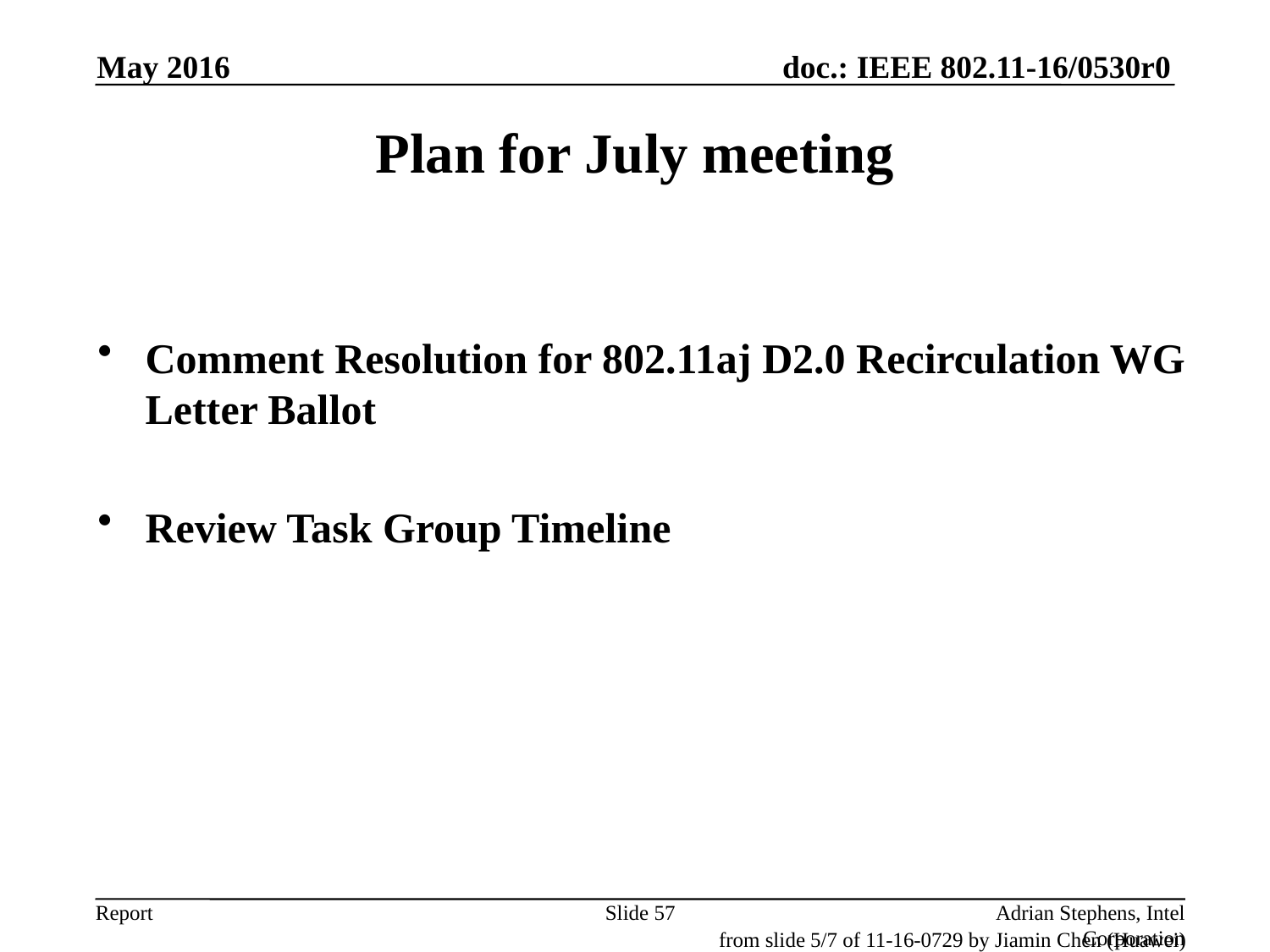

May 2016
# Plan for July meeting

Comment Resolution for 802.11aj D2.0 Recirculation WG Letter Ballot

Review Task Group Timeline

Slide 57
Adrian Stephens, Intel Corporation
from slide 5/7 of 11-16-0729 by Jiamin Chen (Huawei)